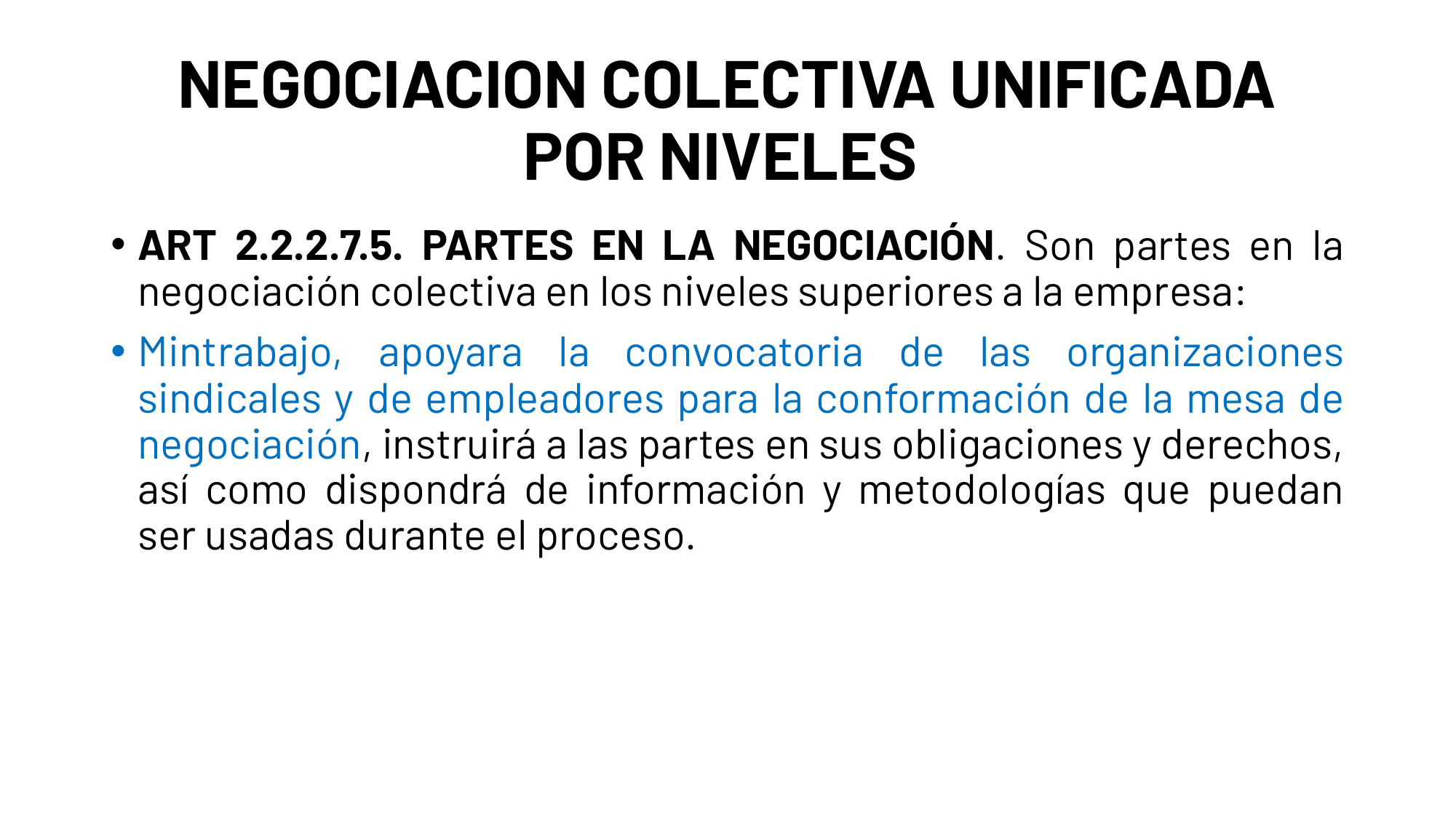

# NEGOCIACION COLECTIVA UNIFICADA POR NIVELES
ART 2.2.2.7.5. PARTES EN LA NEGOCIACIÓN. Son partes en la negociación colectiva en los niveles superiores a la empresa:
Mintrabajo, apoyara la convocatoria de las organizaciones sindicales y de empleadores para la conformación de la mesa de negociación, instruirá a las partes en sus obligaciones y derechos, así como dispondrá de información y metodologías que puedan ser usadas durante el proceso.